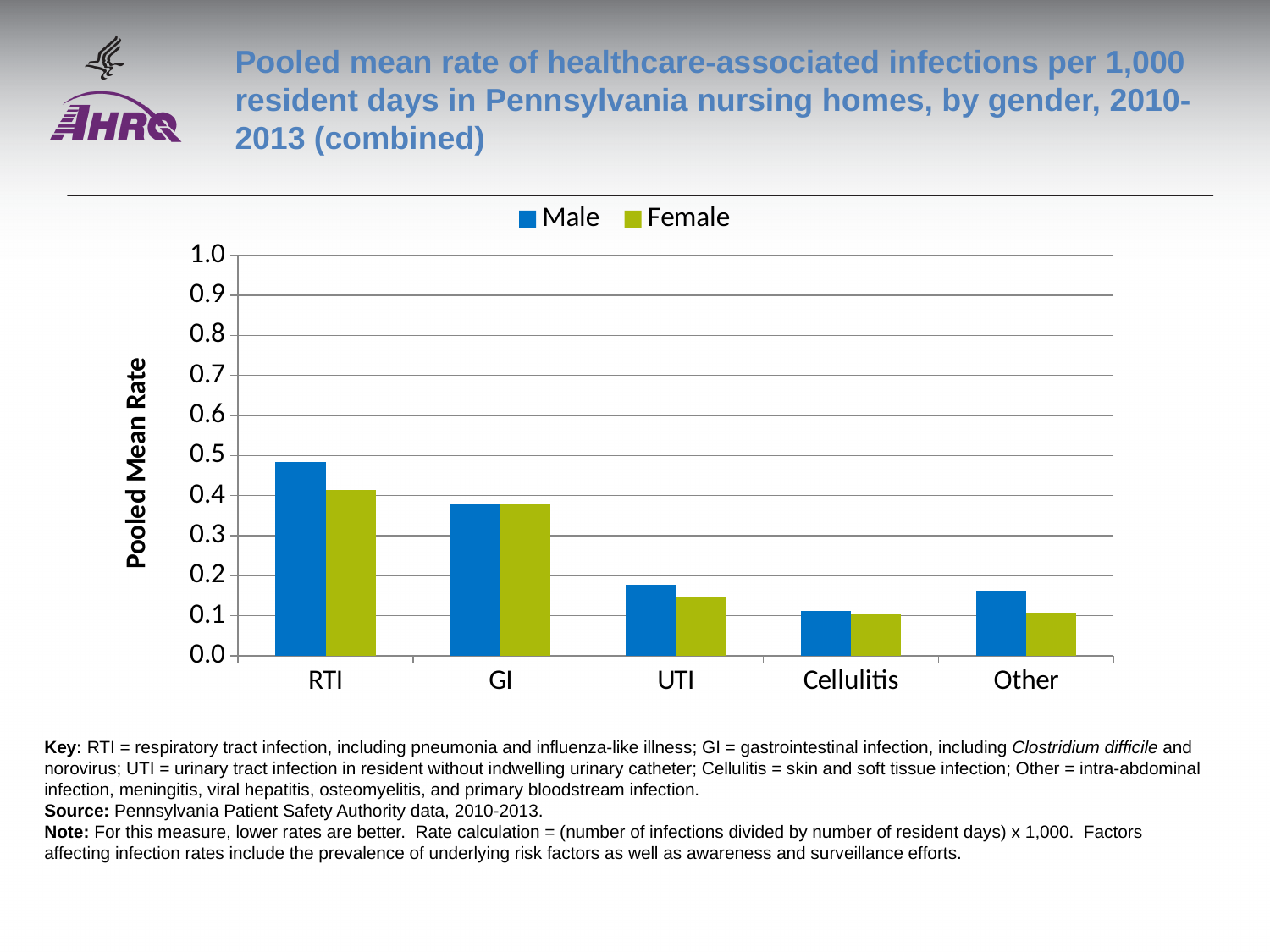

# Pooled mean rate of healthcare-associated infections per 1,000 resident days in Pennsylvania nursing homes, by gender, 2010-2013 (combined)

### Chart

| Category | Male  | Female |
|---|---|---|
| RTI | 0.4840000000000001 | 0.413 |
| GI | 0.381 | 0.3790000000000001 |
| UTI | 0.178 | 0.147 |
| Cellulitis | 0.112 | 0.103 |
| Other | 0.162 | 0.107 |
Key: RTI = respiratory tract infection, including pneumonia and influenza-like illness; GI = gastrointestinal infection, including Clostridium difficile and norovirus; UTI = urinary tract infection in resident without indwelling urinary catheter; Cellulitis = skin and soft tissue infection; Other = intra-abdominal infection, meningitis, viral hepatitis, osteomyelitis, and primary bloodstream infection.
Source: Pennsylvania Patient Safety Authority data, 2010-2013.
Note: For this measure, lower rates are better.  Rate calculation = (number of infections divided by number of resident days) x 1,000.  Factors affecting infection rates include the prevalence of underlying risk factors as well as awareness and surveillance efforts.